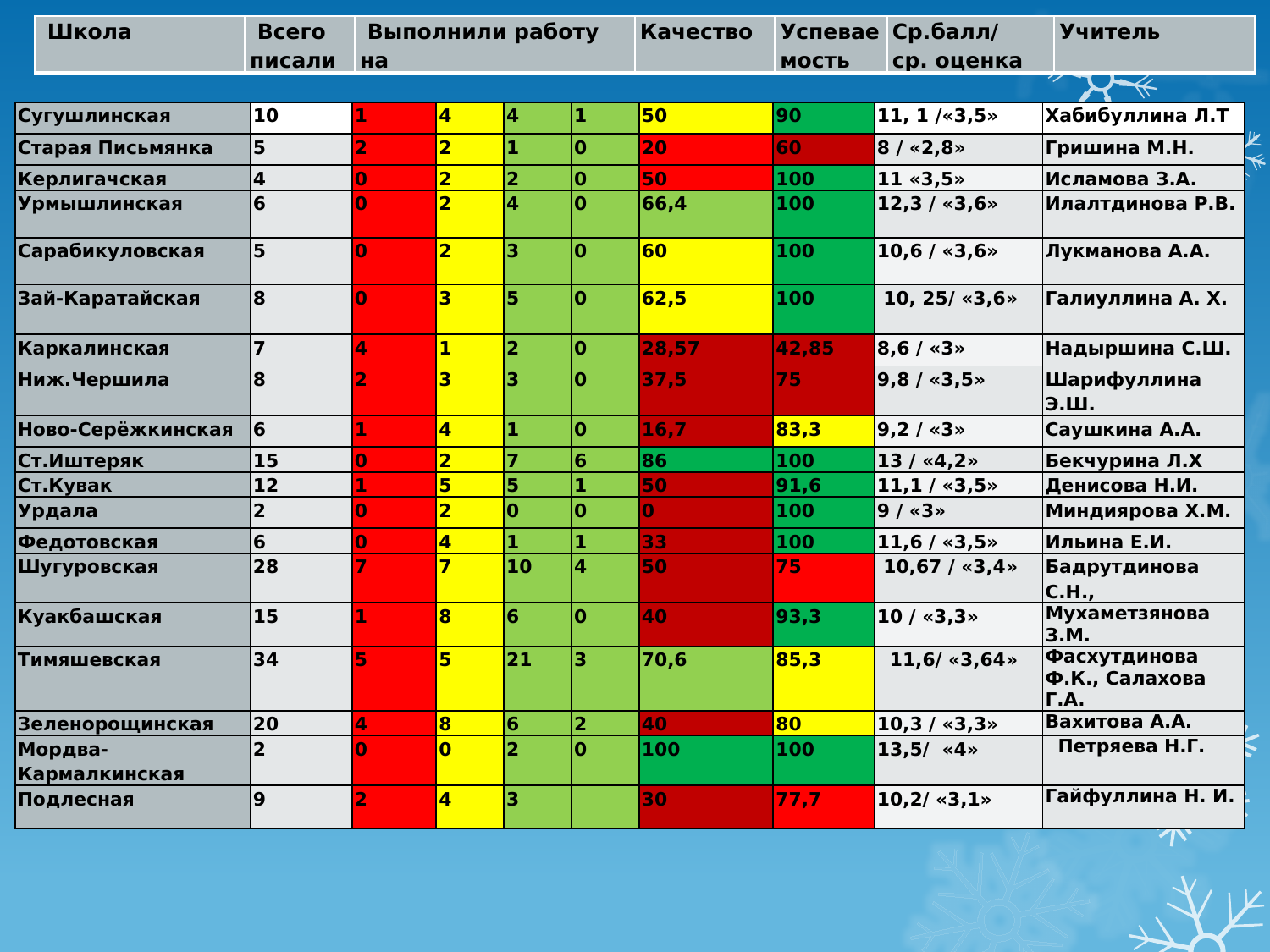

| Школа | Всего писали | Выполнили работу на | Качество | Успеваемость | Ср.балл/ ср. оценка | Учитель |
| --- | --- | --- | --- | --- | --- | --- |
| Сугушлинская | 10 | 1 | 4 | 4 | 1 | 50 | 90 | 11, 1 /«3,5» | Хабибуллина Л.Т |
| --- | --- | --- | --- | --- | --- | --- | --- | --- | --- |
| Старая Письмянка | 5 | 2 | 2 | 1 | 0 | 20 | 60 | 8 / «2,8» | Гришина М.Н. |
| Керлигачская | 4 | 0 | 2 | 2 | 0 | 50 | 100 | 11 «3,5» | Исламова З.А. |
| Урмышлинская | 6 | 0 | 2 | 4 | 0 | 66,4 | 100 | 12,3 / «3,6» | Илалтдинова Р.В. |
| Сарабикуловская | 5 | 0 | 2 | 3 | 0 | 60 | 100 | 10,6 / «3,6» | Лукманова А.А. |
| Зай-Каратайская | 8 | 0 | 3 | 5 | 0 | 62,5 | 100 | 10, 25/ «3,6» | Галиуллина А. Х. |
| Каркалинская | 7 | 4 | 1 | 2 | 0 | 28,57 | 42,85 | 8,6 / «3» | Надыршина С.Ш. |
| Ниж.Чершила | 8 | 2 | 3 | 3 | 0 | 37,5 | 75 | 9,8 / «3,5» | Шарифуллина Э.Ш. |
| Ново-Серёжкинская | 6 | 1 | 4 | 1 | 0 | 16,7 | 83,3 | 9,2 / «3» | Саушкина А.А. |
| Ст.Иштеряк | 15 | 0 | 2 | 7 | 6 | 86 | 100 | 13 / «4,2» | Бекчурина Л.Х |
| Ст.Кувак | 12 | 1 | 5 | 5 | 1 | 50 | 91,6 | 11,1 / «3,5» | Денисова Н.И. |
| Урдала | 2 | 0 | 2 | 0 | 0 | 0 | 100 | 9 / «3» | Миндиярова Х.М. |
| Федотовская | 6 | 0 | 4 | 1 | 1 | 33 | 100 | 11,6 / «3,5» | Ильина Е.И. |
| Шугуровская | 28 | 7 | 7 | 10 | 4 | 50 | 75 | 10,67 / «3,4» | Бадрутдинова С.Н., |
| Куакбашская | 15 | 1 | 8 | 6 | 0 | 40 | 93,3 | 10 / «3,3» | Мухаметзянова З.М. |
| Тимяшевская | 34 | 5 | 5 | 21 | 3 | 70,6 | 85,3 | 11,6/ «3,64» | Фасхутдинова Ф.К., Салахова Г.А. |
| Зеленорощинская | 20 | 4 | 8 | 6 | 2 | 40 | 80 | 10,3 / «3,3» | Вахитова А.А. |
| Мордва-Кармалкинская | 2 | 0 | 0 | 2 | 0 | 100 | 100 | 13,5/ «4» | Петряева Н.Г. |
| Подлесная | 9 | 2 | 4 | 3 |  | 30 | 77,7 | 10,2/ «3,1» | Гайфуллина Н. И. |